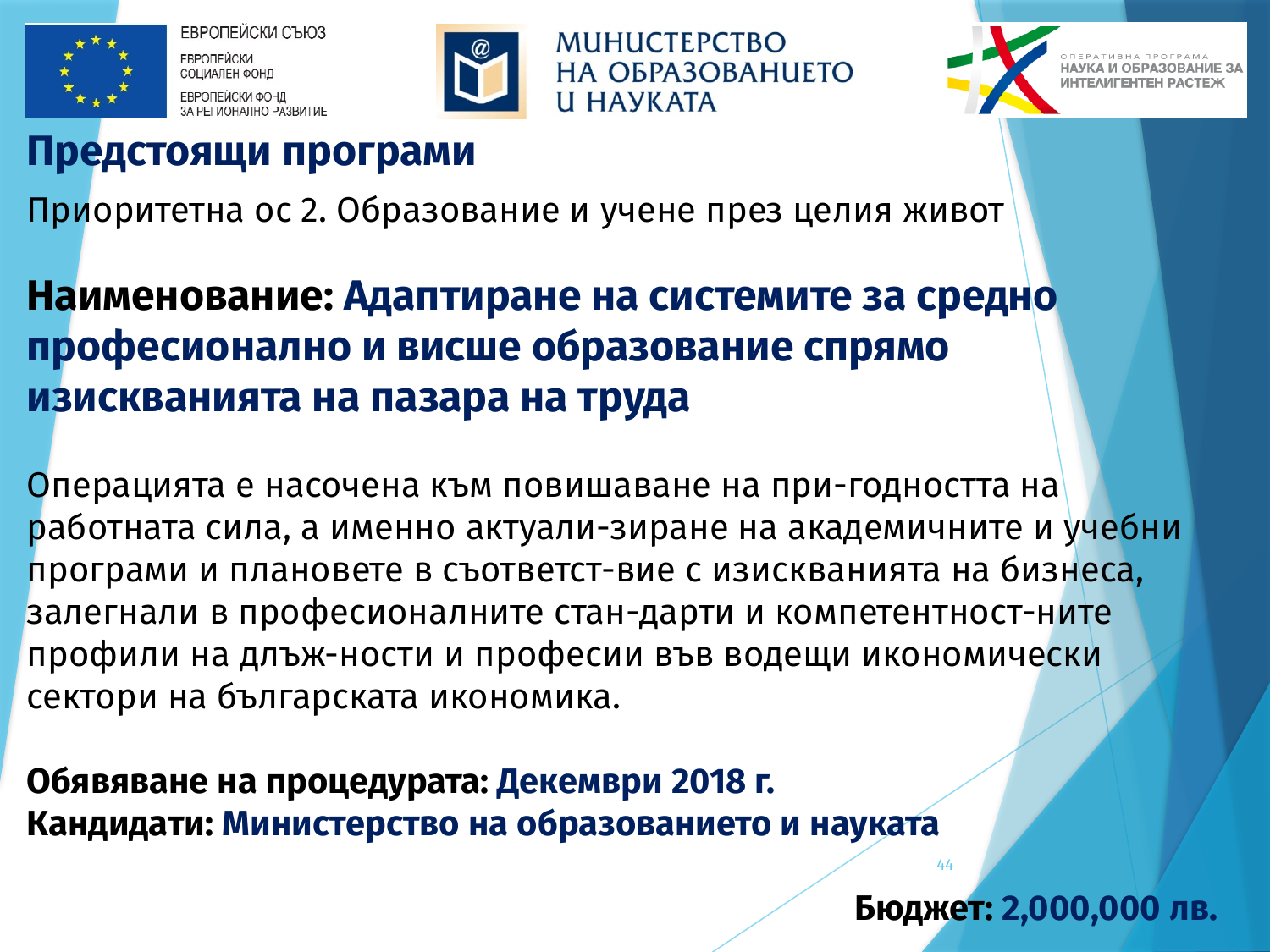

Предстоящи програми
Приоритетна ос 2. Образование и учене през целия живот

Наименование: Адаптиране на системите за средно професионално и висше образование спрямо изискванията на пазара на труда

Операцията е насочена към повишаване на при-годността на работната сила, а именно актуали-зиране на академичните и учебни програми и плановете в съответст-вие с изискванията на бизнеса, залегнали в професионалните стан-дарти и компетентност-ните профили на длъж-ности и професии във водещи икономически сектори на българската икономика.

Обявяване на процедурата: Декември 2018 г.
Кандидати: Министерство на образованието и науката

Бюджет: 2,000,000 лв.
44